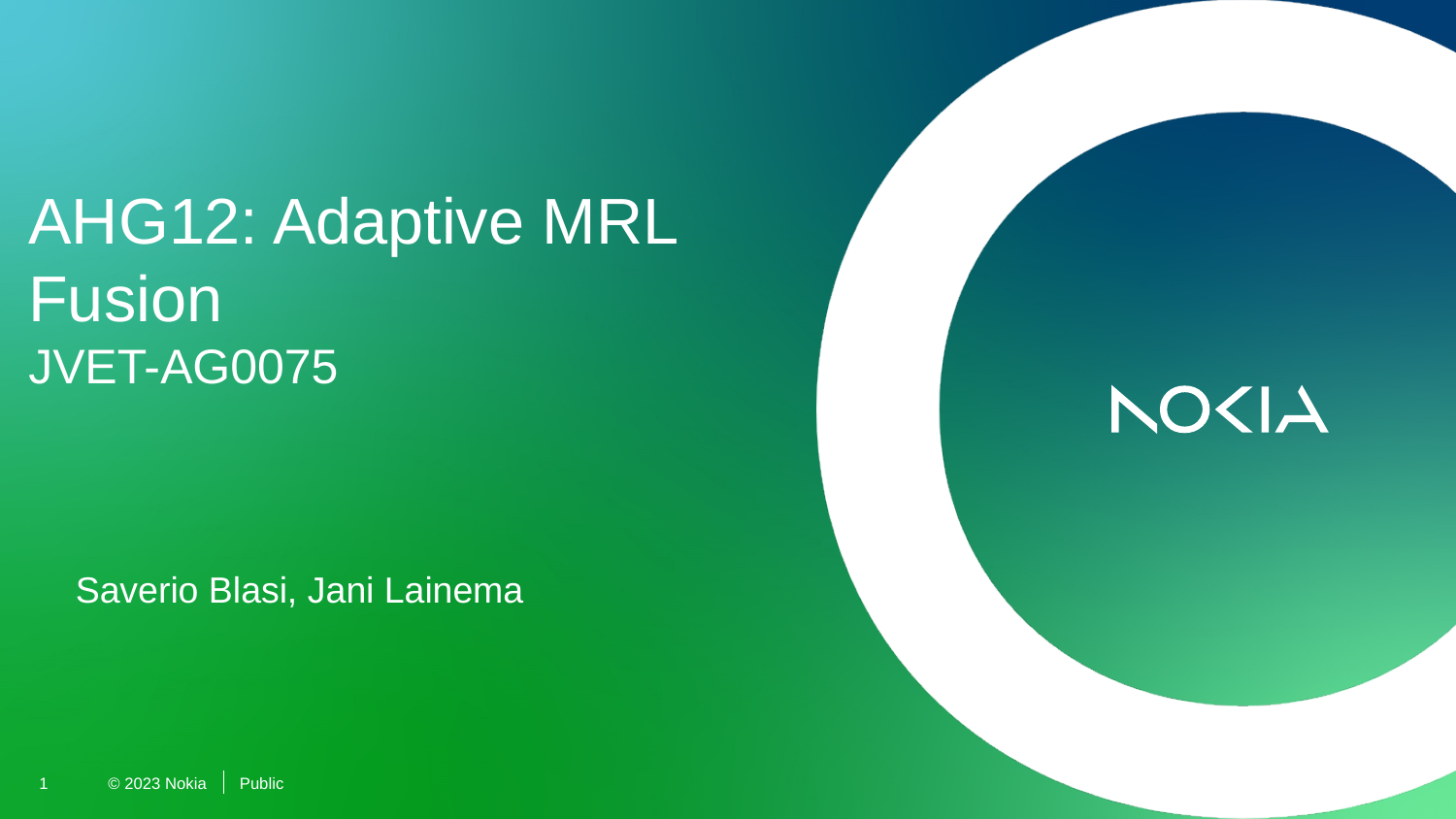

# AHG12: Adaptive MRL Fusion JVET-AG0075
Saverio Blasi, Jani Lainema
Public